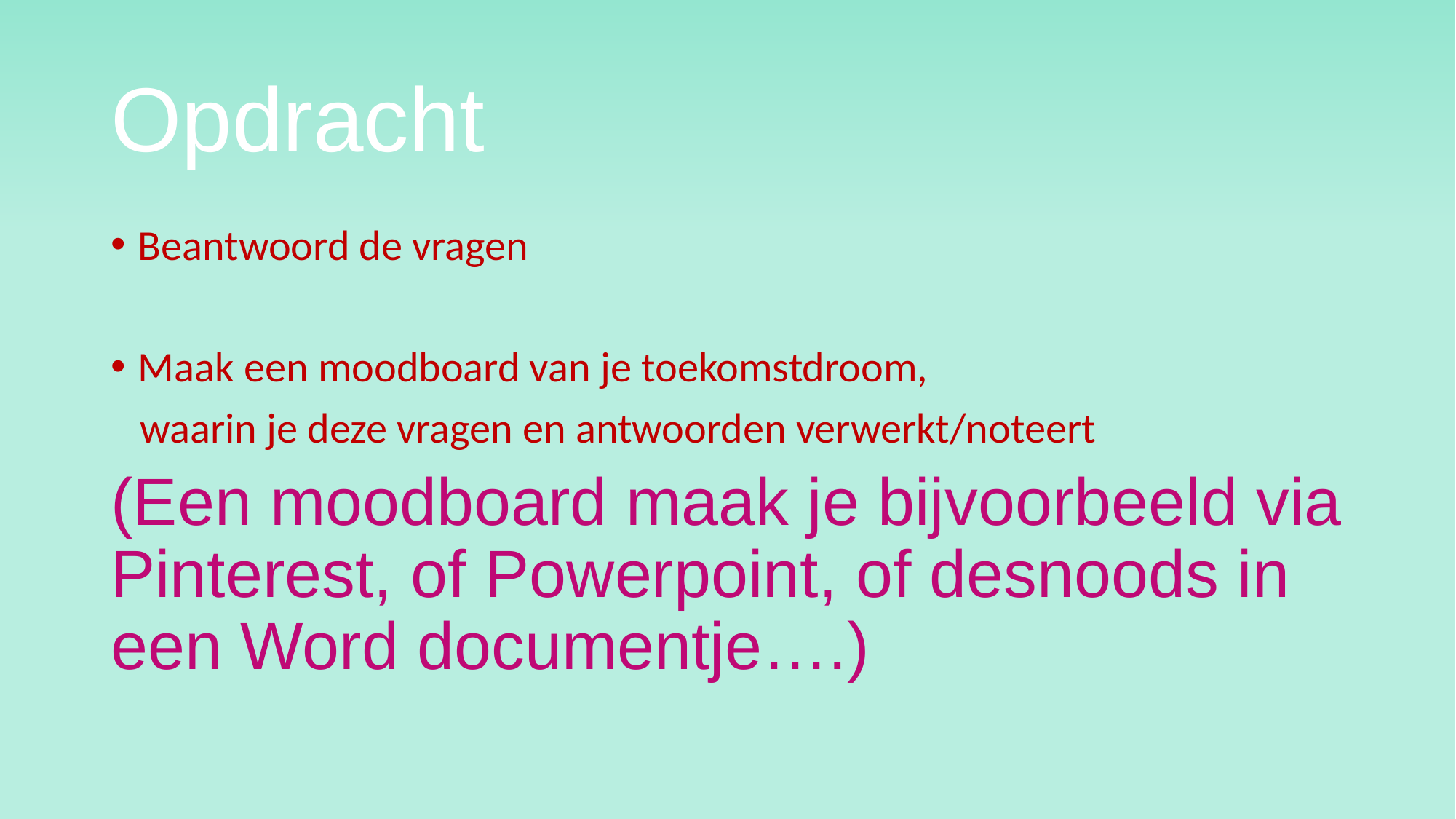

# Opdracht
Beantwoord de vragen

Maak een moodboard van je toekomstdroom,
   waarin je deze vragen en antwoorden verwerkt/noteert
(Een moodboard maak je bijvoorbeeld via Pinterest, of Powerpoint, of desnoods in een Word documentje….)